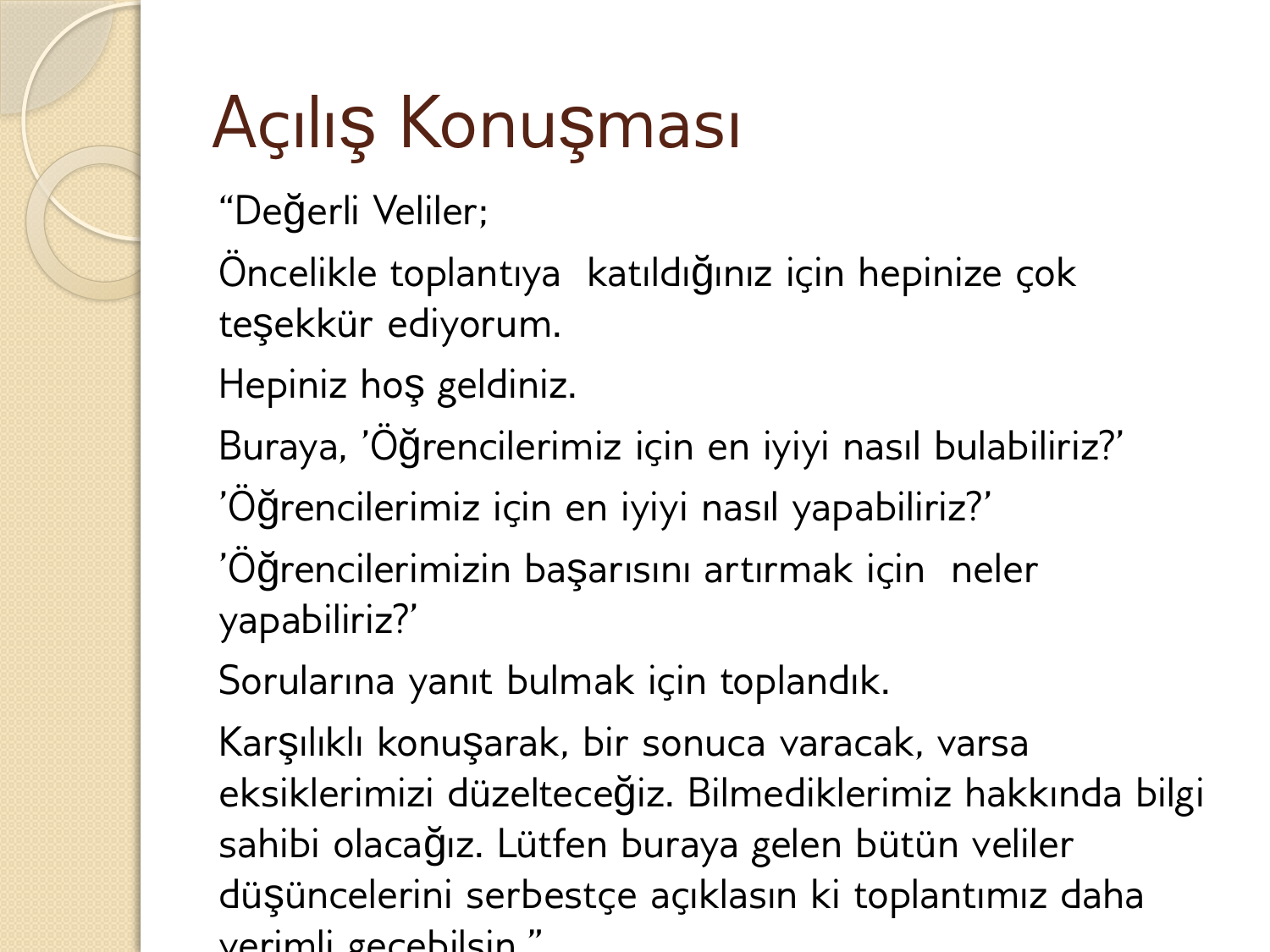

# Açılış Konuşması
“Değerli Veliler;
Öncelikle toplantıya  katıldığınız için hepinize çok teşekkür ediyorum.
Hepiniz hoş geldiniz.
Buraya, ’Öğrencilerimiz için en iyiyi nasıl bulabiliriz?’
’Öğrencilerimiz için en iyiyi nasıl yapabiliriz?’
’Öğrencilerimizin başarısını artırmak için  neler yapabiliriz?’
Sorularına yanıt bulmak için toplandık.
Karşılıklı konuşarak, bir sonuca varacak, varsa eksiklerimizi düzelteceğiz. Bilmediklerimiz hakkında bilgi sahibi olacağız. Lütfen buraya gelen bütün veliler düşüncelerini serbestçe açıklasın ki toplantımız daha verimli geçebilsin.”